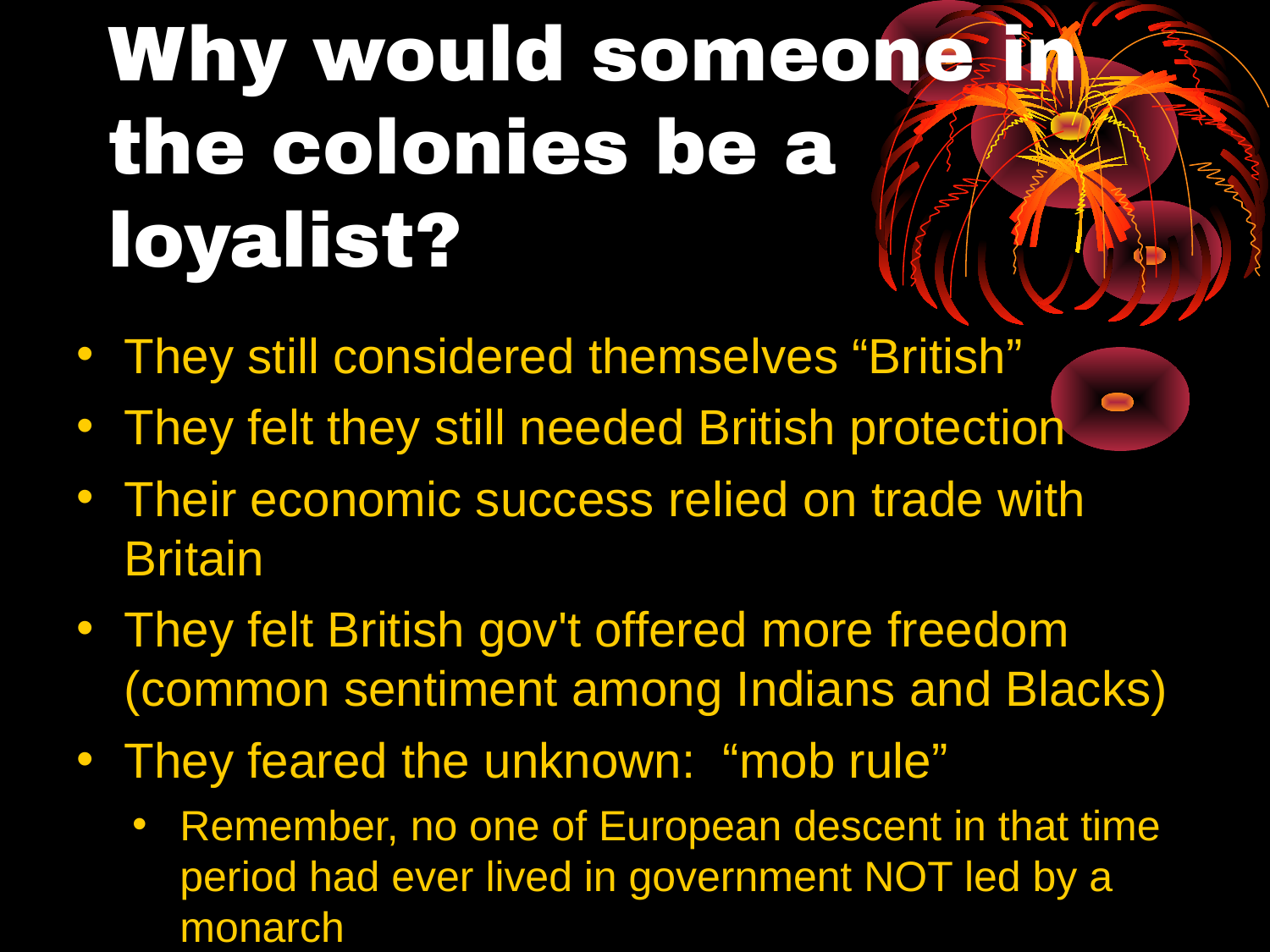

# Why would someone in the colonies be a loyalist?
They still considered themselves “British”
They felt they still needed British protection
Their economic success relied on trade with Britain
They felt British gov't offered more freedom (common sentiment among Indians and Blacks)
They feared the unknown:  “mob rule”
Remember, no one of European descent in that time period had ever lived in government NOT led by a monarch